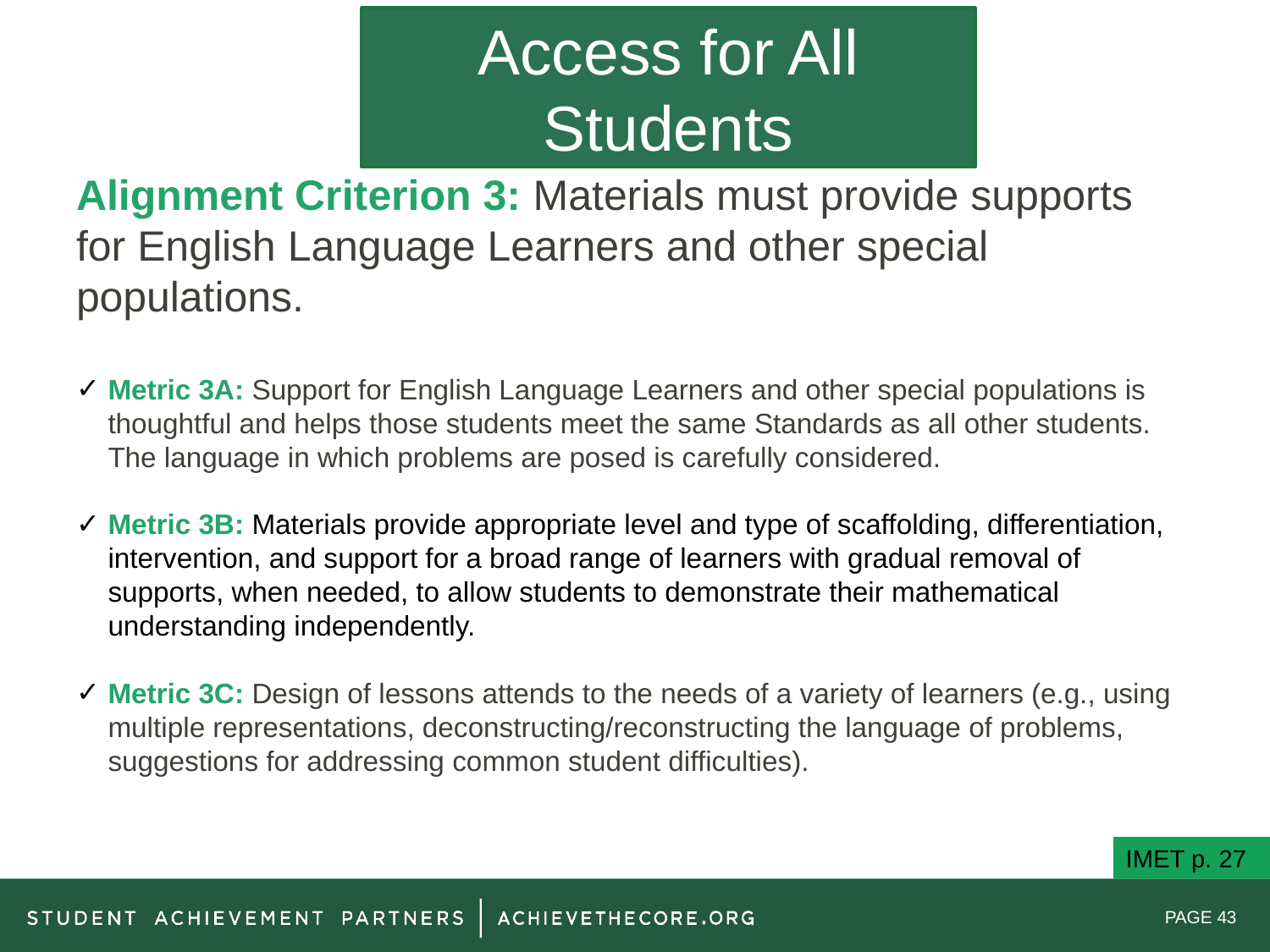

# Access for All Students
Alignment Criterion 3: Materials must provide supports for English Language Learners and other special populations.

Metric 3A: Support for English Language Learners and other special populations is thoughtful and helps those students meet the same Standards as all other students. The language in which problems are posed is carefully considered.

Metric 3B: Materials provide appropriate level and type of scaffolding, differentiation, intervention, and support for a broad range of learners with gradual removal of supports, when needed, to allow students to demonstrate their mathematical understanding independently.

Metric 3C: Design of lessons attends to the needs of a variety of learners (e.g., using multiple representations, deconstructing/reconstructing the language of problems, suggestions for addressing common student difficulties).
IMET p. 27